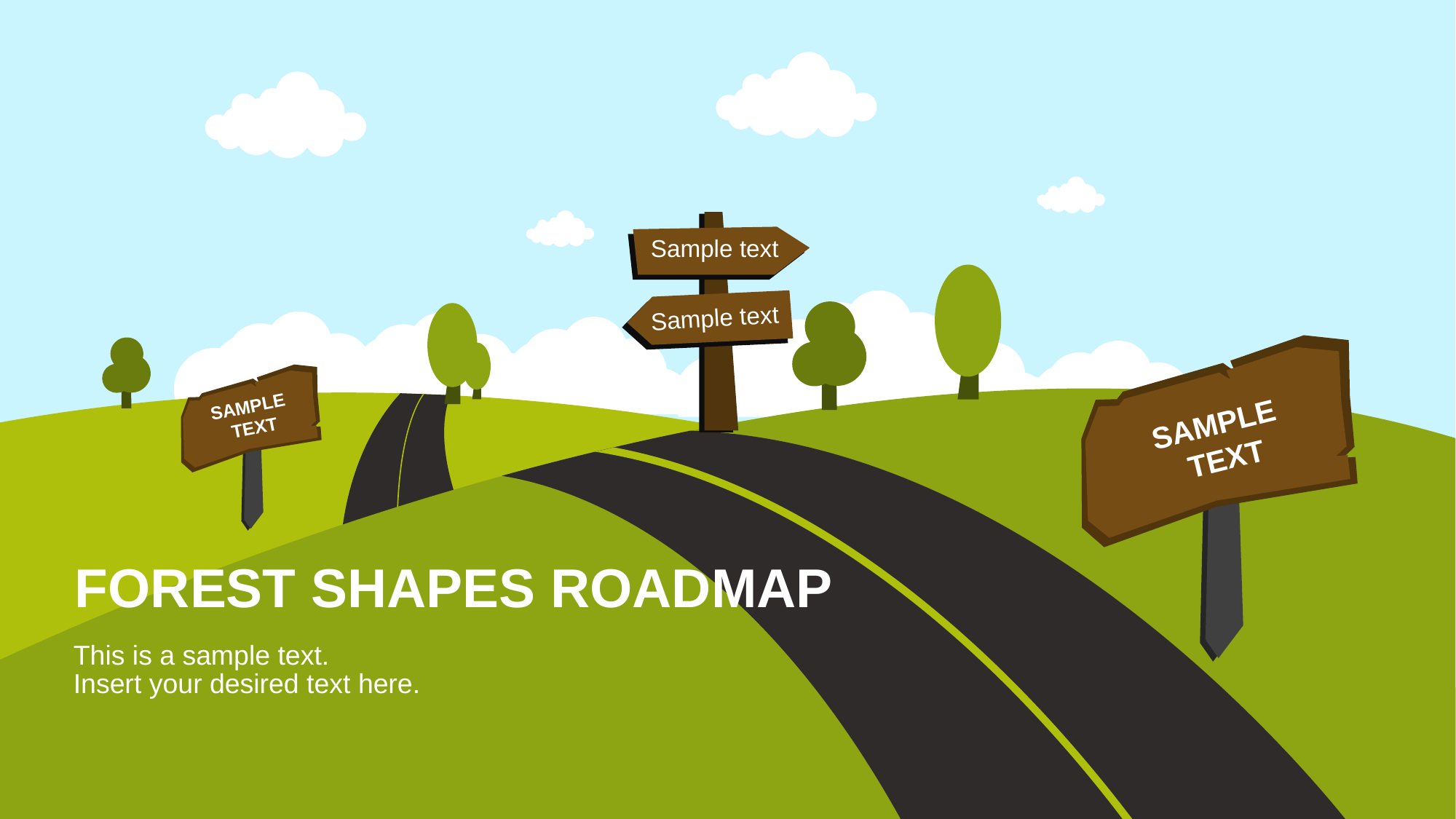

Sample text

Sample text

# FOREST SHAPES ROADMAP
SAMPLE
TEXT

SAMPLE
TEXT

This is a sample text.
Insert your desired text here.